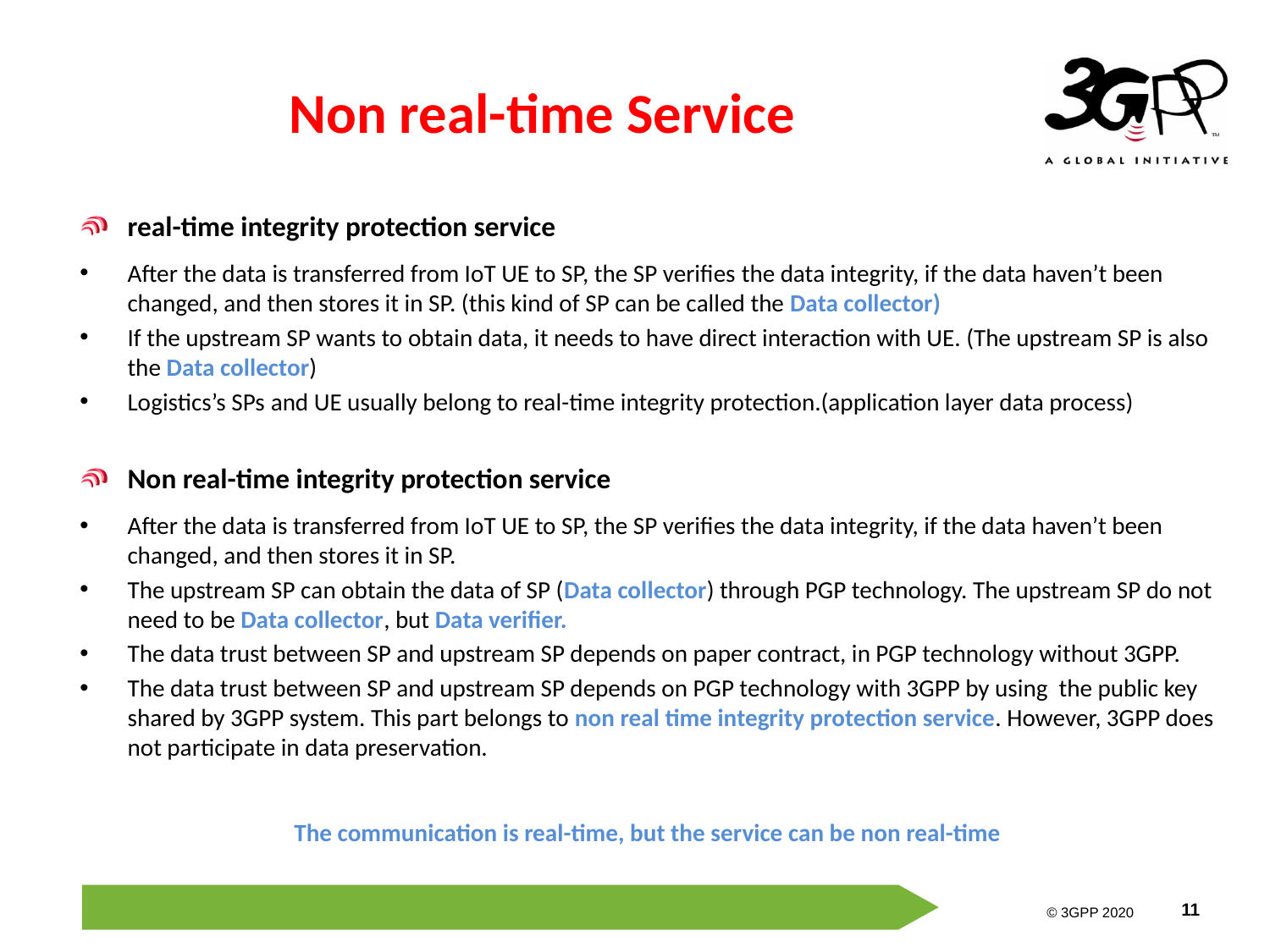

# Non real-time Service
real-time integrity protection service
After the data is transferred from IoT UE to SP, the SP verifies the data integrity, if the data haven’t been changed, and then stores it in SP. (this kind of SP can be called the Data collector)
If the upstream SP wants to obtain data, it needs to have direct interaction with UE. (The upstream SP is also the Data collector)
Logistics’s SPs and UE usually belong to real-time integrity protection.(application layer data process)

Non real-time integrity protection service
After the data is transferred from IoT UE to SP, the SP verifies the data integrity, if the data haven’t been changed, and then stores it in SP.
The upstream SP can obtain the data of SP (Data collector) through PGP technology. The upstream SP do not need to be Data collector, but Data verifier.
The data trust between SP and upstream SP depends on paper contract, in PGP technology without 3GPP.
The data trust between SP and upstream SP depends on PGP technology with 3GPP by using  the public key shared by 3GPP system. This part belongs to non real time integrity protection service. However, 3GPP does not participate in data preservation.

The communication is real-time, but the service can be non real-time